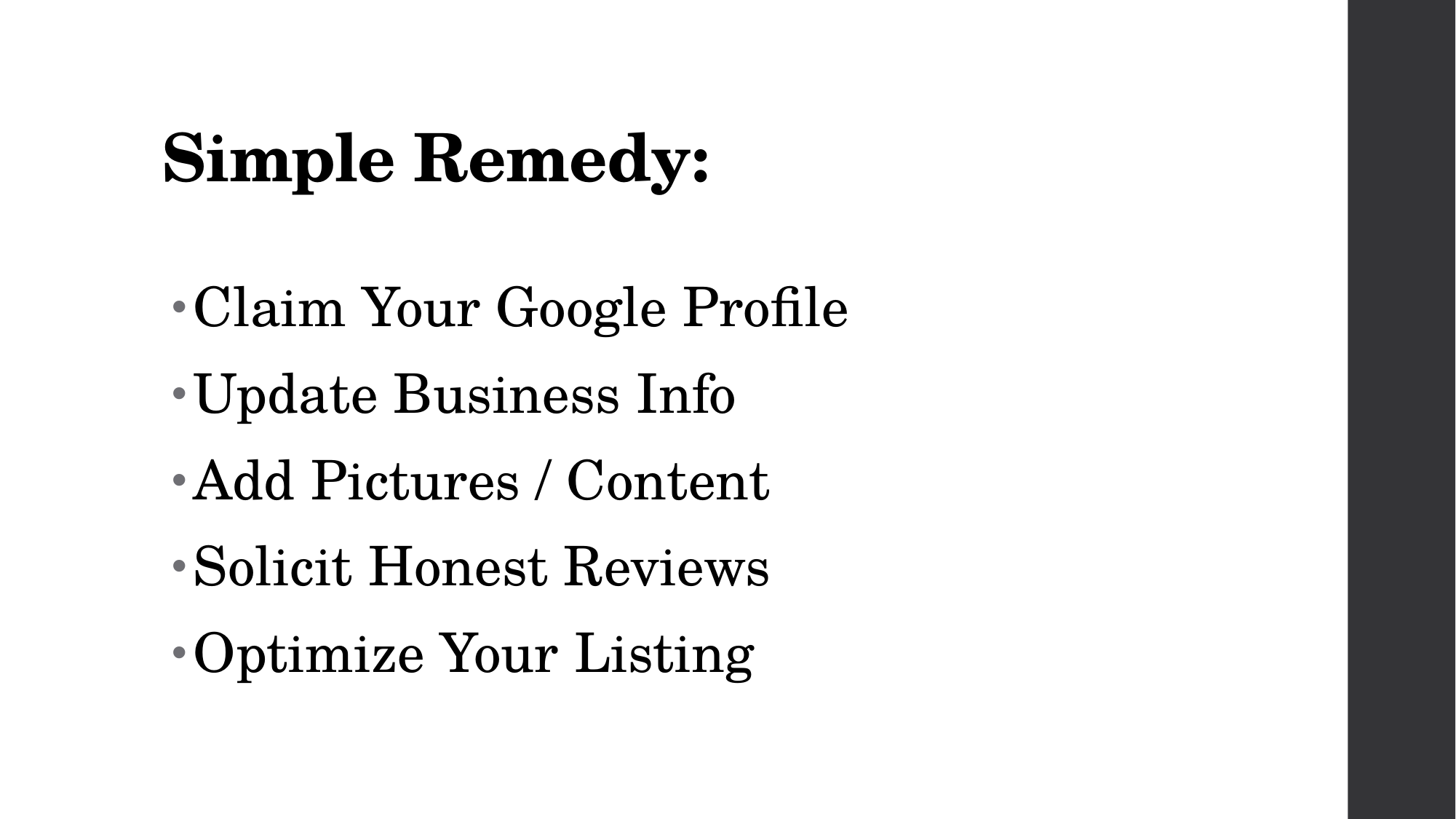

# Simple Remedy:
Claim Your Google Profile
Update Business Info
Add Pictures / Content
Solicit Honest Reviews
Optimize Your Listing